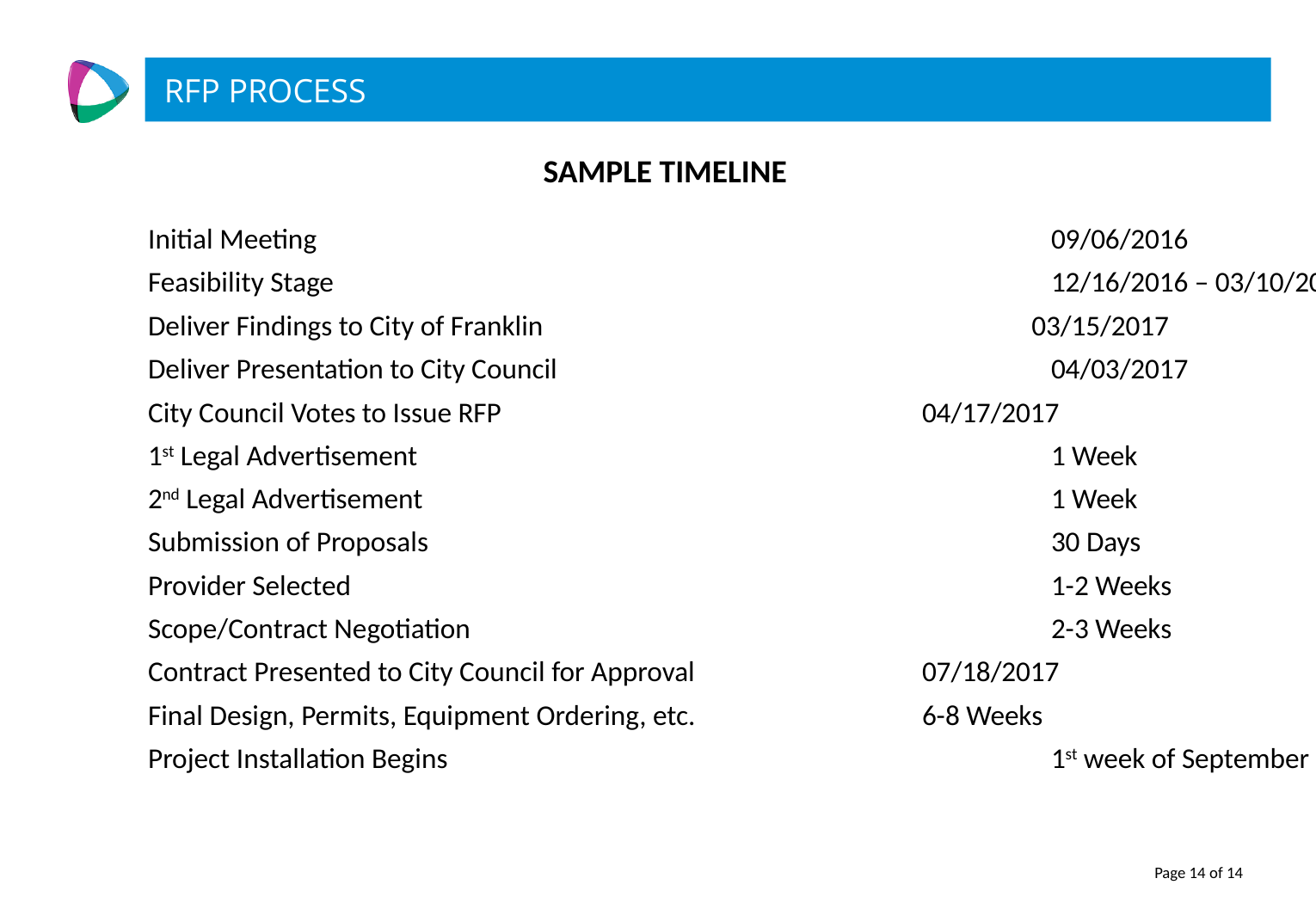

RFP PROCESS
SAMPLE TIMELINE
Initial Meeting 				                           	09/06/2016
Feasibility Stage 				                       	12/16/2016 – 03/10/2017
Deliver Findings to City of Franklin			                 03/15/2017
Deliver Presentation to City Council		                    	04/03/2017
City Council Votes to Issue RFP				04/17/2017
1st Legal Advertisement 				        	1 Week
2nd Legal Advertisement					1 Week
Submission of Proposals		 			30 Days
Provider Selected				                		1-2 Weeks
Scope/Contract Negotiation                                                  		2-3 Weeks
Contract Presented to City Council for Approval		07/18/2017
Final Design, Permits, Equipment Ordering, etc.		6-8 Weeks
Project Installation Begins			         		1st week of September

Page 14 of 14